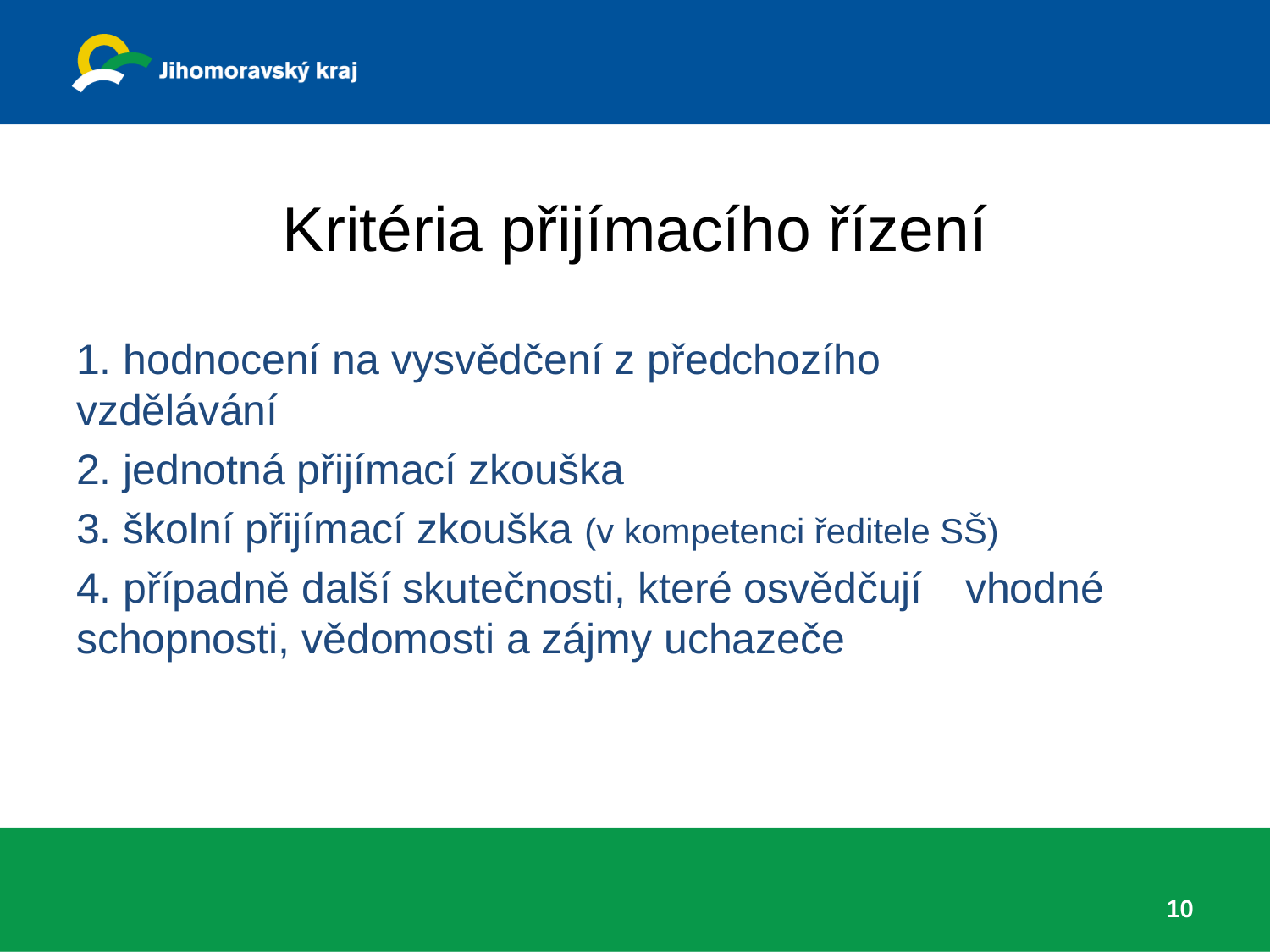

# Kritéria přijímacího řízení
1. hodnocení na vysvědčení z předchozího 		    vzdělávání
2. jednotná přijímací zkouška
3. školní přijímací zkouška (v kompetenci ředitele SŠ)
4. případně další skutečnosti, které osvědčují   	vhodné schopnosti, vědomosti a zájmy uchazeče

10